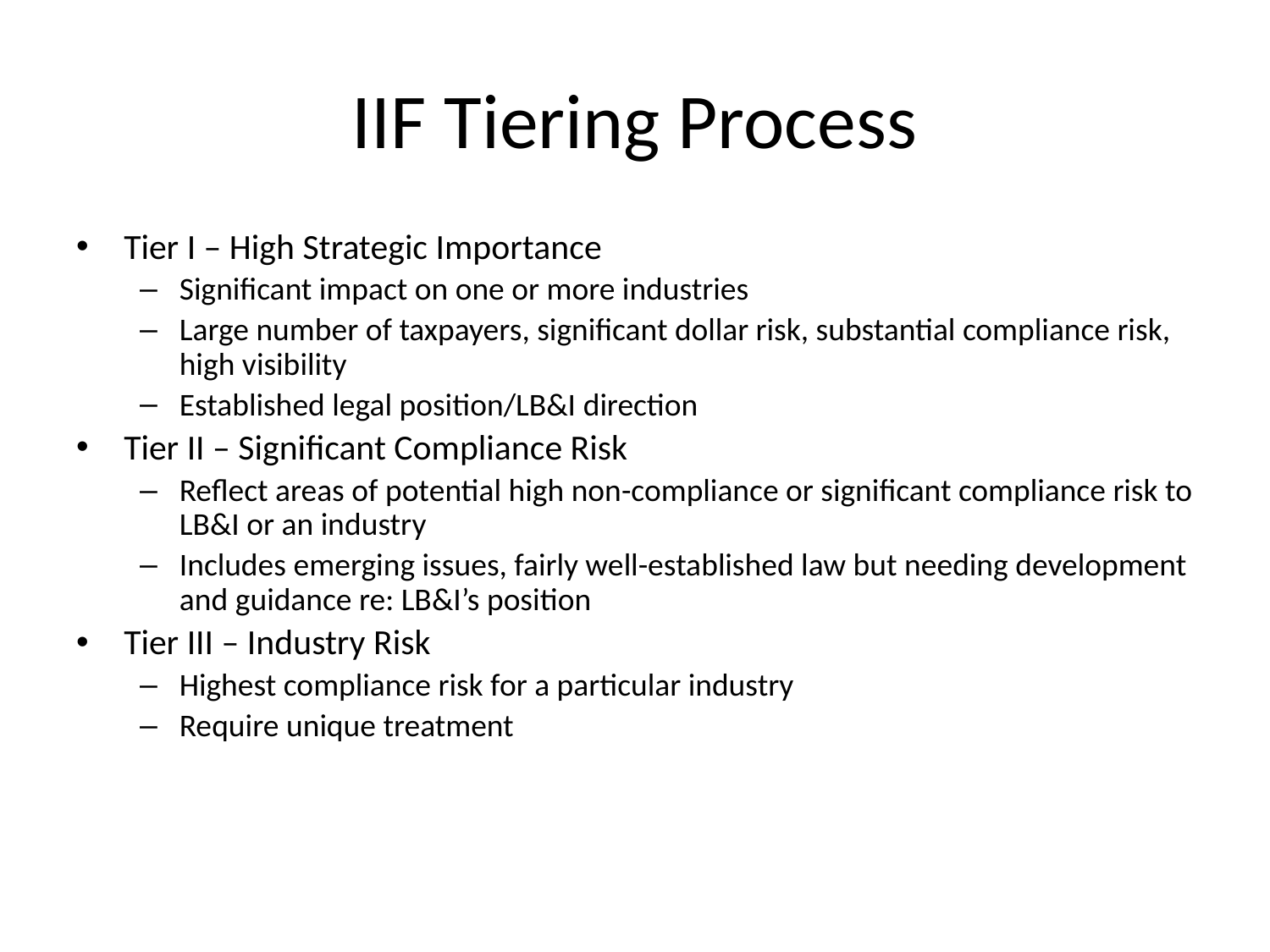

# IIF Tiering Process
Tier I – High Strategic Importance
Significant impact on one or more industries
Large number of taxpayers, significant dollar risk, substantial compliance risk, high visibility
Established legal position/LB&I direction
Tier II – Significant Compliance Risk
Reflect areas of potential high non-compliance or significant compliance risk to LB&I or an industry
Includes emerging issues, fairly well-established law but needing development and guidance re: LB&I’s position
Tier III – Industry Risk
Highest compliance risk for a particular industry
Require unique treatment